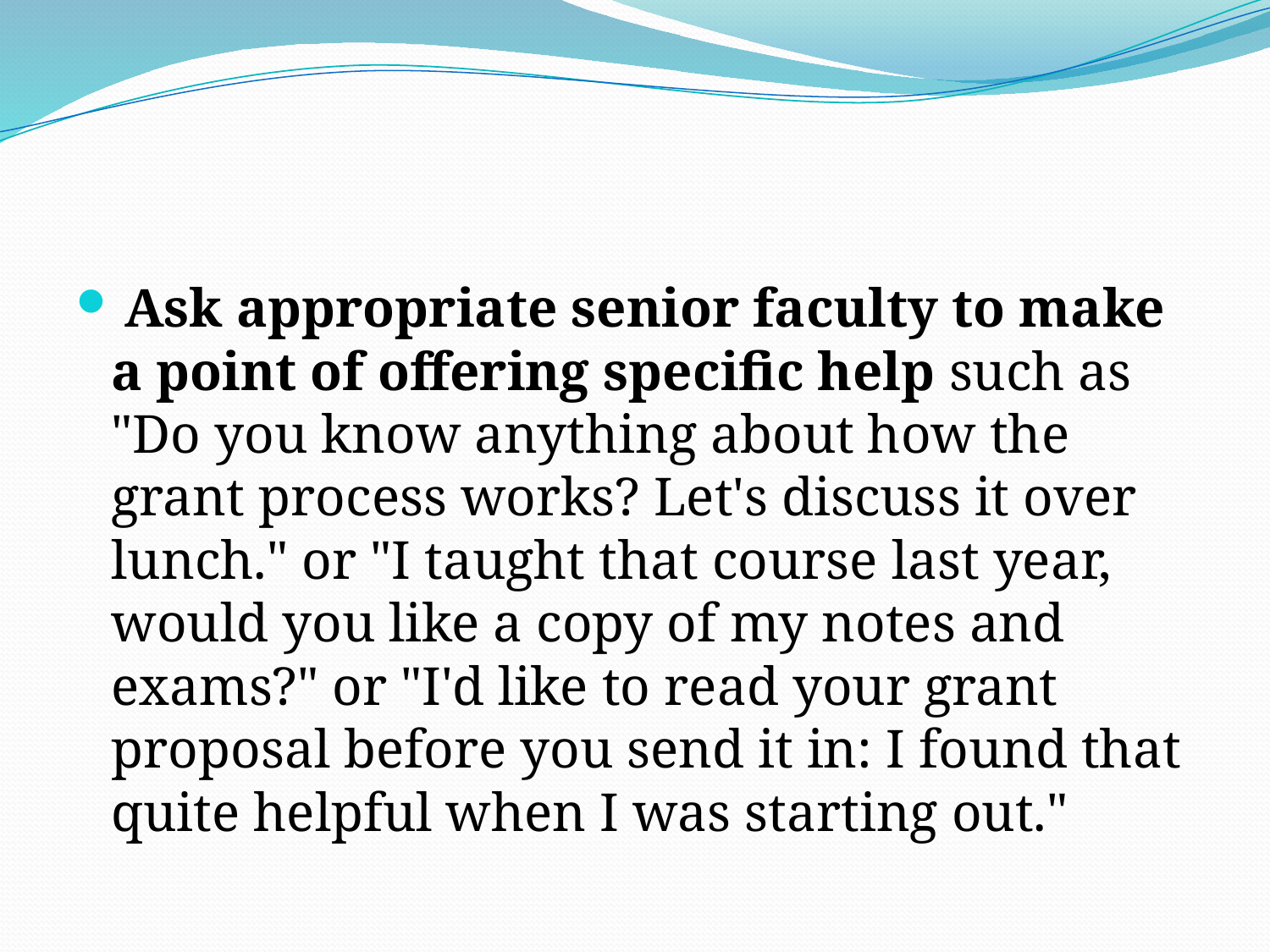

#
 Ask appropriate senior faculty to make a point of offering specific help such as "Do you know anything about how the grant process works? Let's discuss it over lunch." or "I taught that course last year, would you like a copy of my notes and exams?" or "I'd like to read your grant proposal before you send it in: I found that quite helpful when I was starting out."